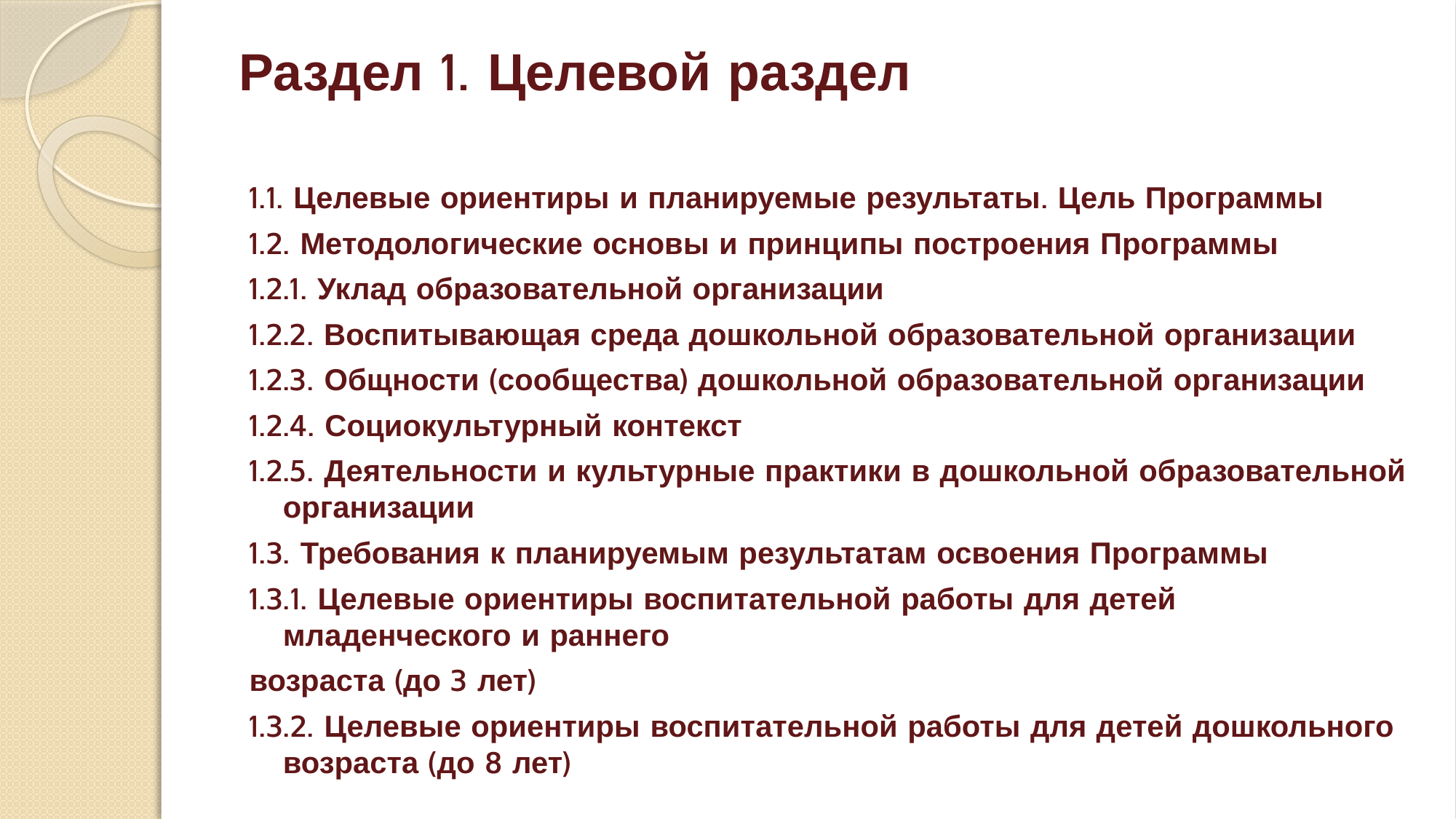

# Раздел 1. Целевой раздел
1.1. Целевые ориентиры и планируемые результаты. Цель Программы
1.2. Методологические основы и принципы построения Программы
1.2.1. Уклад образовательной организации
1.2.2. Воспитывающая среда дошкольной образовательной организации
1.2.3. Общности (сообщества) дошкольной образовательной организации
1.2.4. Социокультурный контекст
1.2.5. Деятельности и культурные практики в дошкольной образовательной организации
1.3. Требования к планируемым результатам освоения Программы
1.3.1. Целевые ориентиры воспитательной работы для детей младенческого и раннего
возраста (до 3 лет)
1.3.2. Целевые ориентиры воспитательной работы для детей дошкольного возраста (до 8 лет)